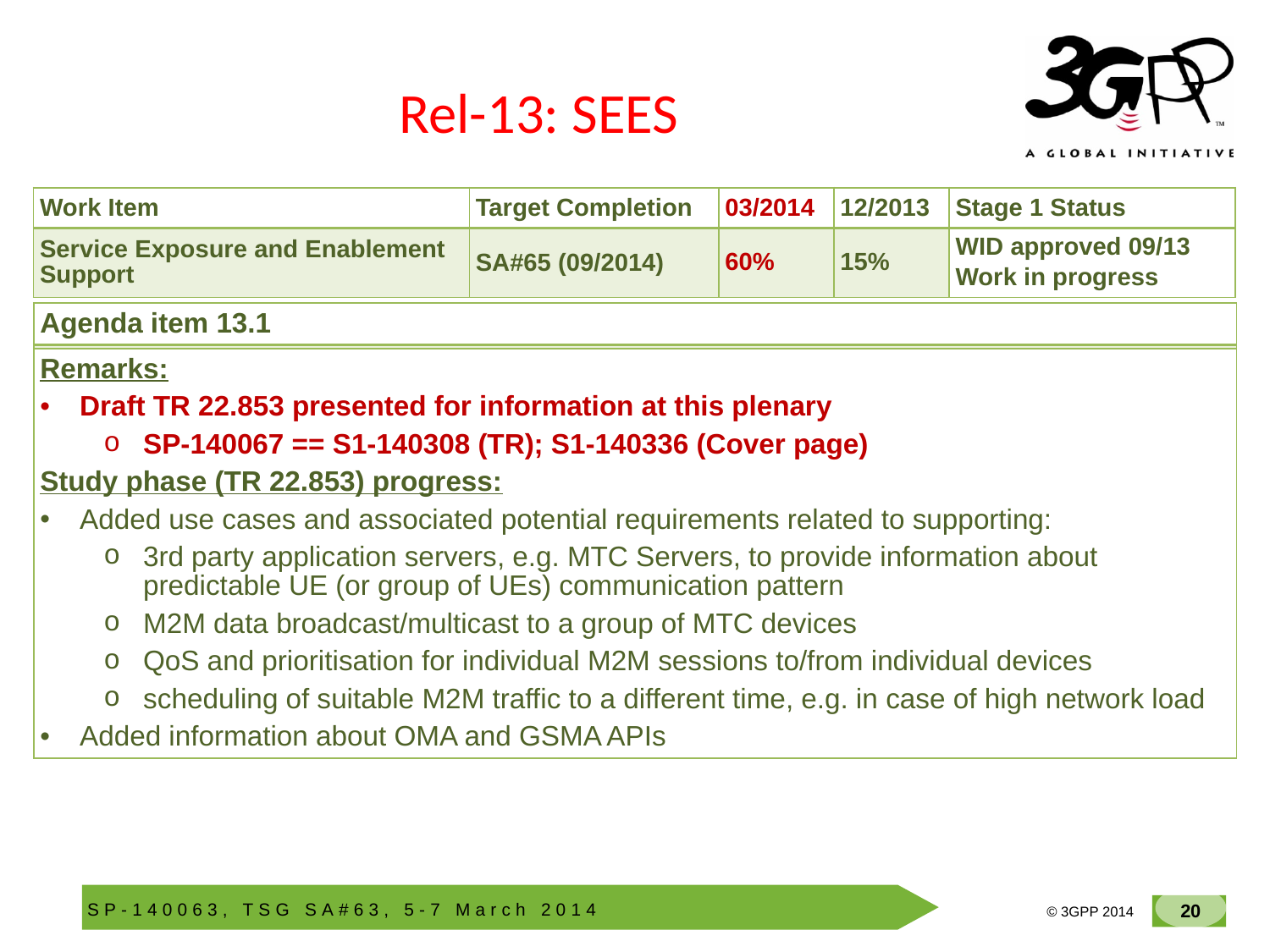

# Rel-13: SEES
| Work Item | Target Completion | 03/2014 | 12/2013 | Stage 1 Status |
| --- | --- | --- | --- | --- |
| Service Exposure and Enablement Support | SA#65 (09/2014) | 60% | 15% | WID approved 09/13 Work in progress |
| Agenda item 13.1 |
| --- |
|  |
| Remarks: Draft TR 22.853 presented for information at this plenary SP-140067 == S1-140308 (TR); S1-140336 (Cover page) Study phase (TR 22.853) progress: Added use cases and associated potential requirements related to supporting: 3rd party application servers, e.g. MTC Servers, to provide information about predictable UE (or group of UEs) communication pattern M2M data broadcast/multicast to a group of MTC devices QoS and prioritisation for individual M2M sessions to/from individual devices scheduling of suitable M2M traffic to a different time, e.g. in case of high network load Added information about OMA and GSMA APIs |